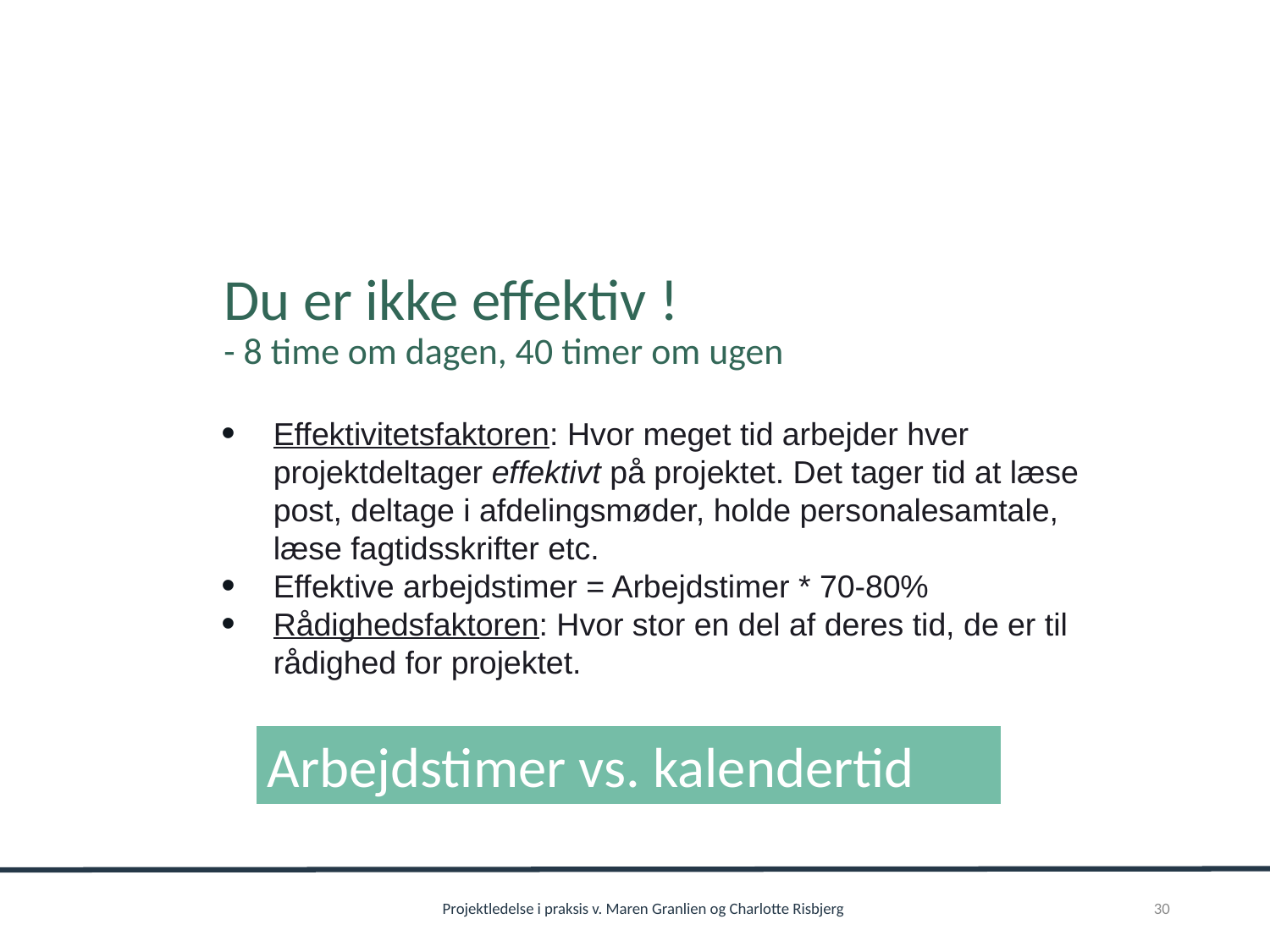

# Du er ikke effektiv ! - 8 time om dagen, 40 timer om ugen
Effektivitetsfaktoren: Hvor meget tid arbejder hver projektdeltager effektivt på projektet. Det tager tid at læse post, deltage i afdelingsmøder, holde personalesamtale, læse fagtidsskrifter etc.
Effektive arbejdstimer = Arbejdstimer * 70-80%
Rådighedsfaktoren: Hvor stor en del af deres tid, de er til rådighed for projektet.
Arbejdstimer vs. kalendertid
Projektledelse i praksis v. Maren Granlien og Charlotte Risbjerg
30